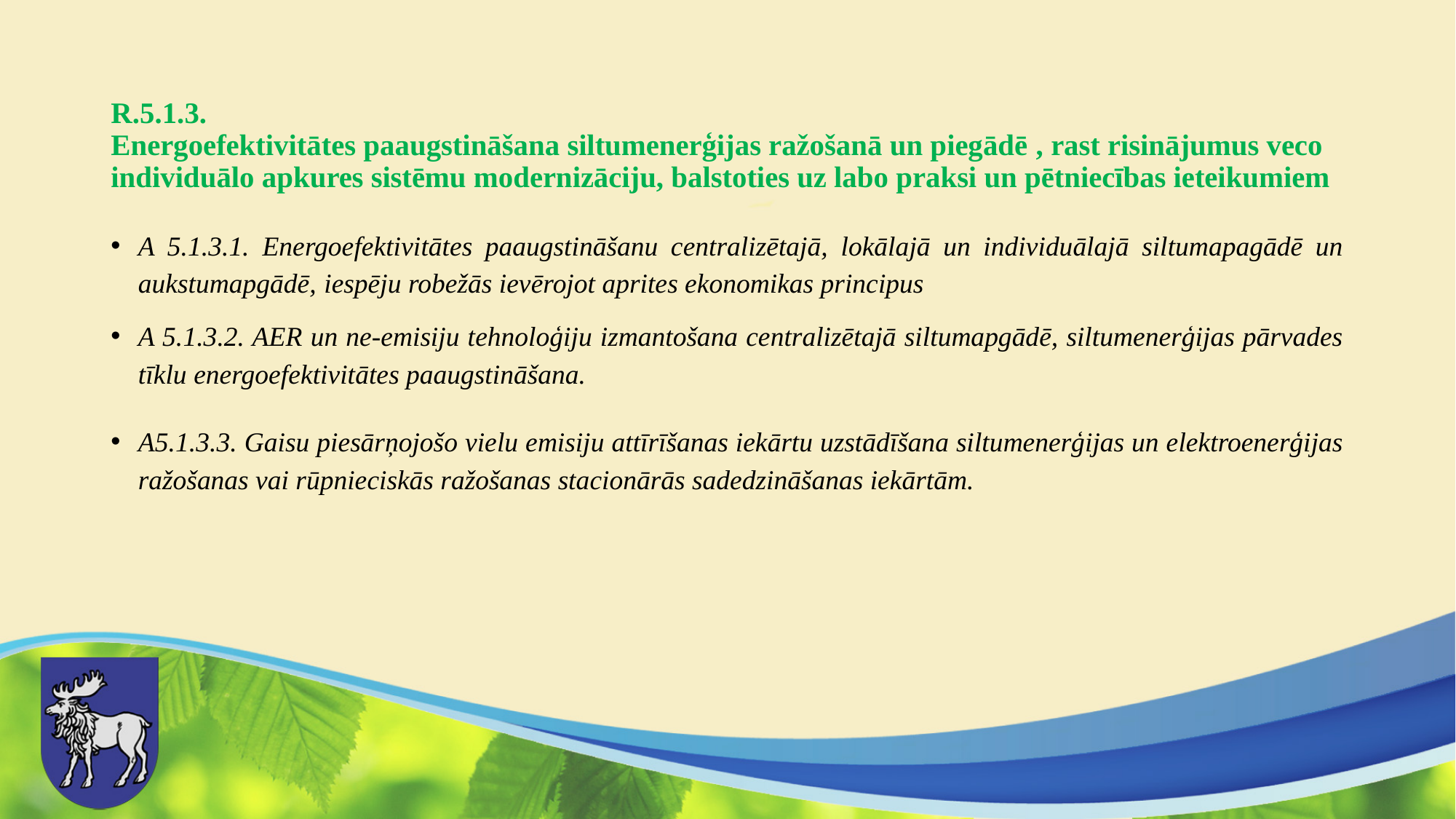

# R.5.1.3. Energoefektivitātes paaugstināšana siltumenerģijas ražošanā un piegādē , rast risinājumus veco individuālo apkures sistēmu modernizāciju, balstoties uz labo praksi un pētniecības ieteikumiem
A 5.1.3.1. Energoefektivitātes paaugstināšanu centralizētajā, lokālajā un individuālajā siltumapagādē un aukstumapgādē, iespēju robežās ievērojot aprites ekonomikas principus
A 5.1.3.2. AER un ne-emisiju tehnoloģiju izmantošana centralizētajā siltumapgādē, siltumenerģijas pārvades tīklu energoefektivitātes paaugstināšana.
A5.1.3.3. Gaisu piesārņojošo vielu emisiju attīrīšanas iekārtu uzstādīšana siltumenerģijas un elektroenerģijas ražošanas vai rūpnieciskās ražošanas stacionārās sadedzināšanas iekārtām.